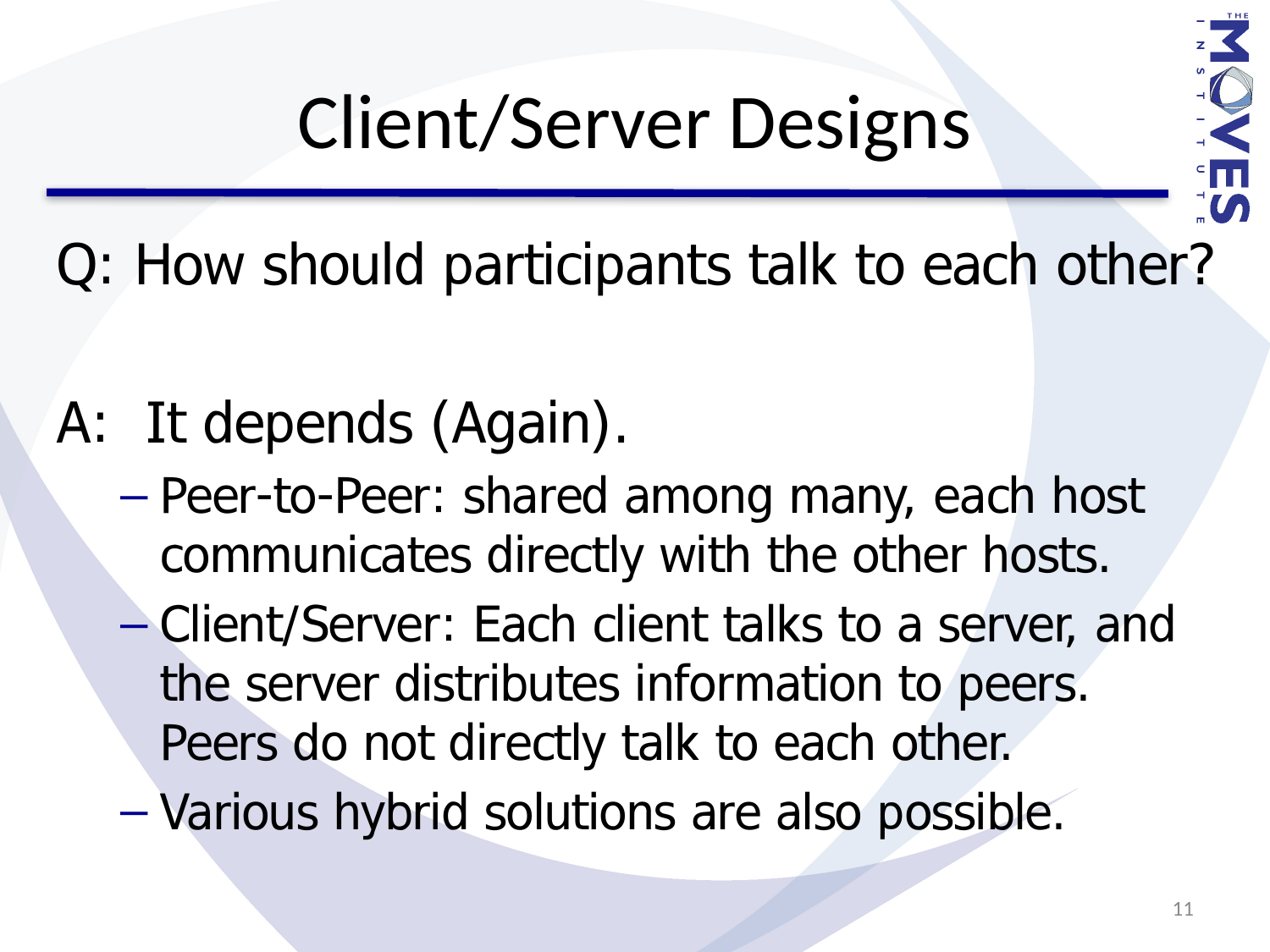

# Client/Server Designs
Q: How should participants talk to each other?

A:  It depends (Again).
Peer-to-Peer: shared among many, each host communicates directly with the other hosts.
Client/Server: Each client talks to a server, and the server distributes information to peers. Peers do not directly talk to each other.
Various hybrid solutions are also possible.
11